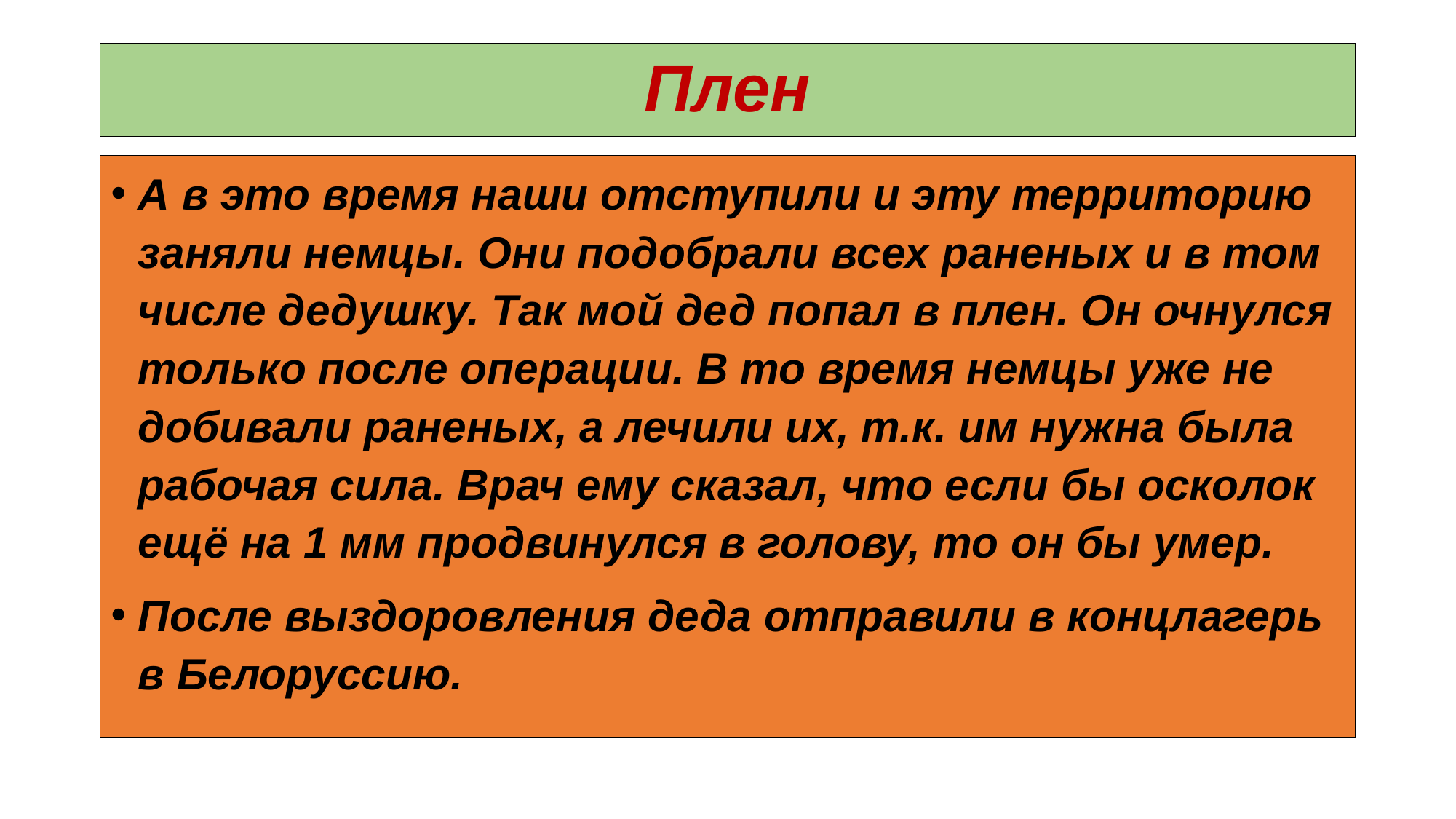

# Плен
А в это время наши отступили и эту территорию заняли немцы. Они подобрали всех раненых и в том числе дедушку. Так мой дед попал в плен. Он очнулся только после операции. В то время немцы уже не добивали раненых, а лечили их, т.к. им нужна была рабочая сила. Врач ему сказал, что если бы осколок ещё на 1 мм продвинулся в голову, то он бы умер.
После выздоровления деда отправили в концлагерь в Белоруссию.